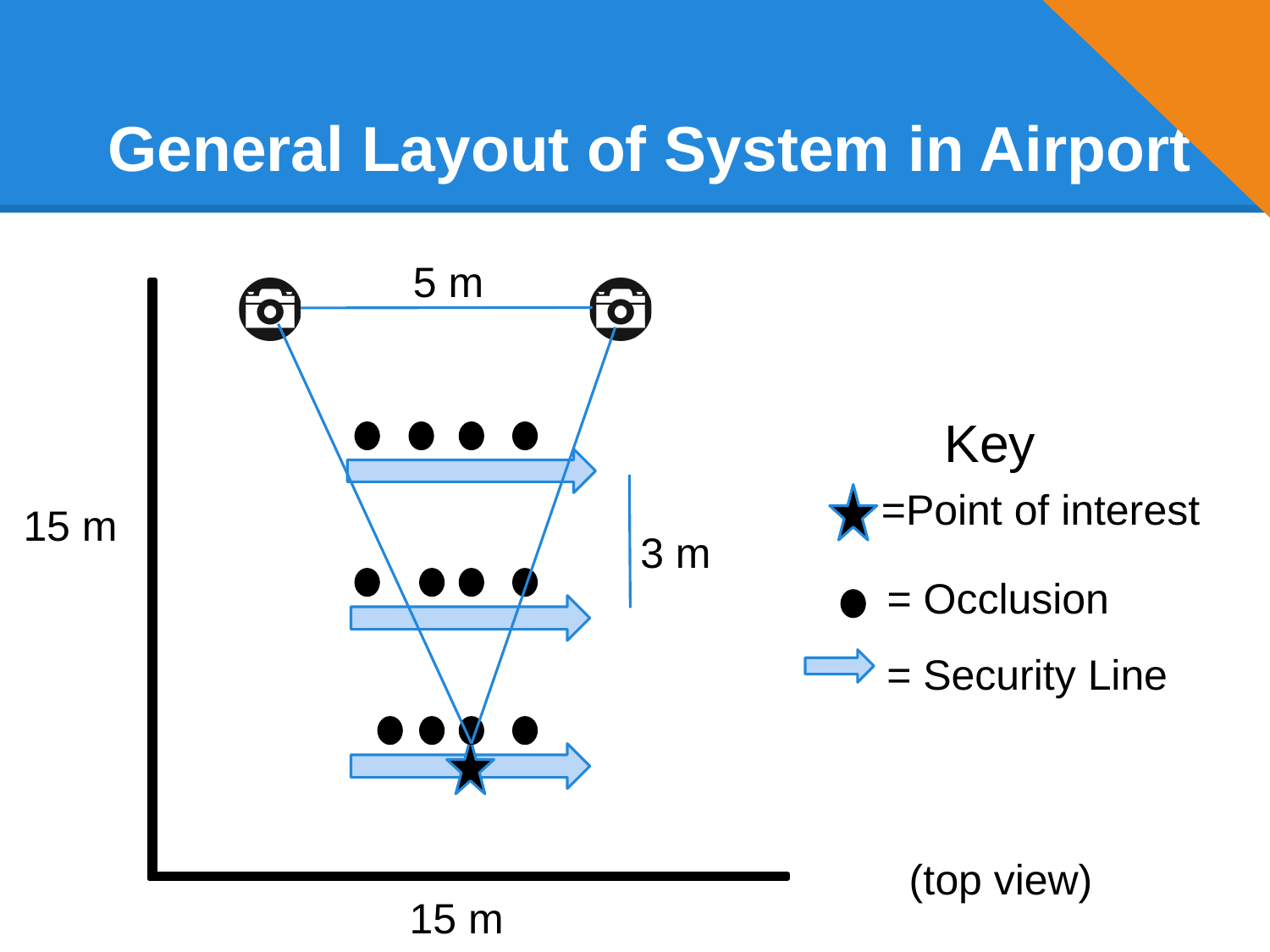

# General Layout of System in Airport
5 m

Key

=Point of interest

15 m
3 m
= Occlusion

= Security Line

(top view)

15 m